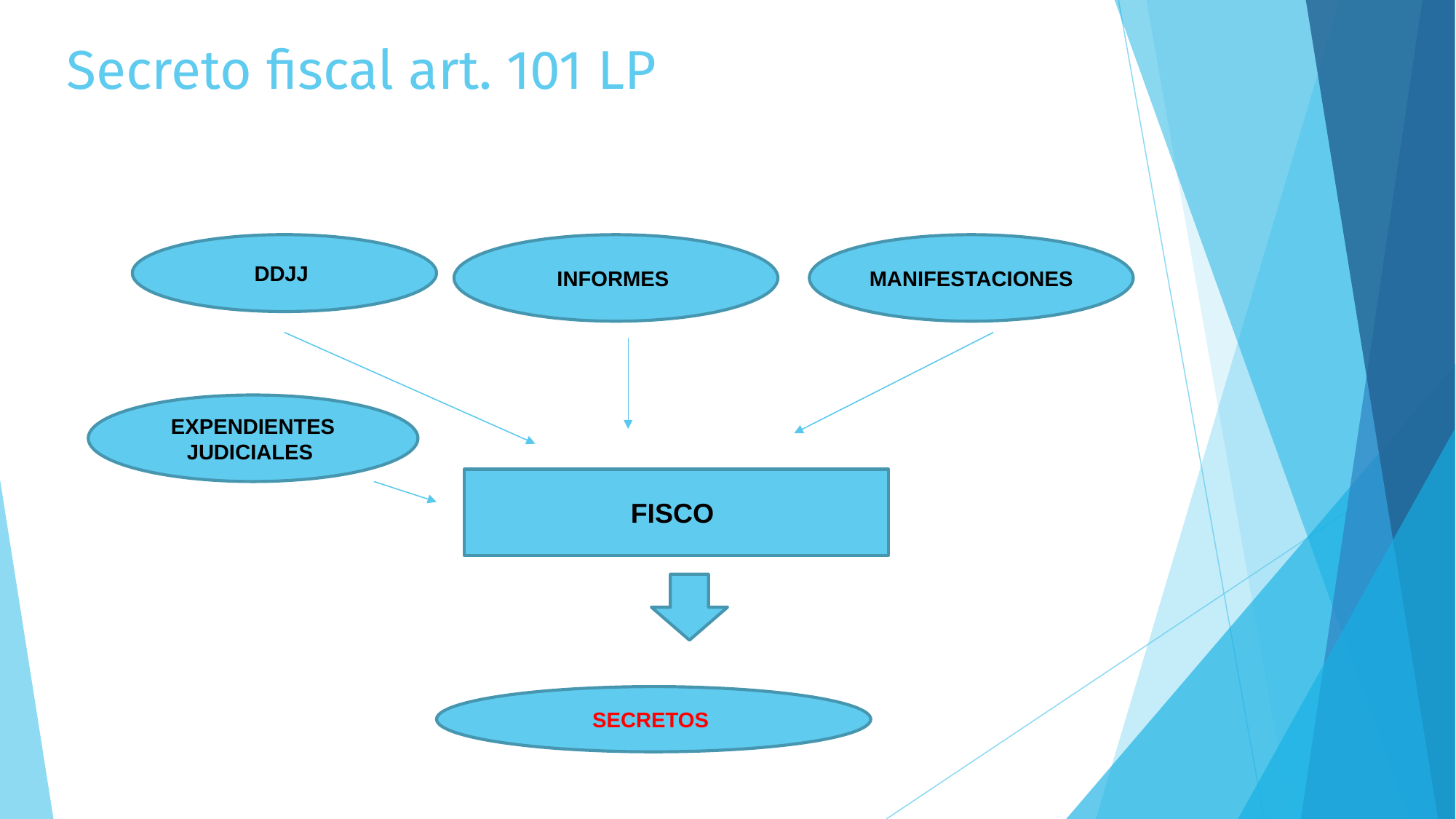

# Secreto fiscal art. 101 LP

INFORMES
MANIFESTACIONES
DDJJ
EXPENDIENTES JUDICIALES
FISCO

SECRETOS